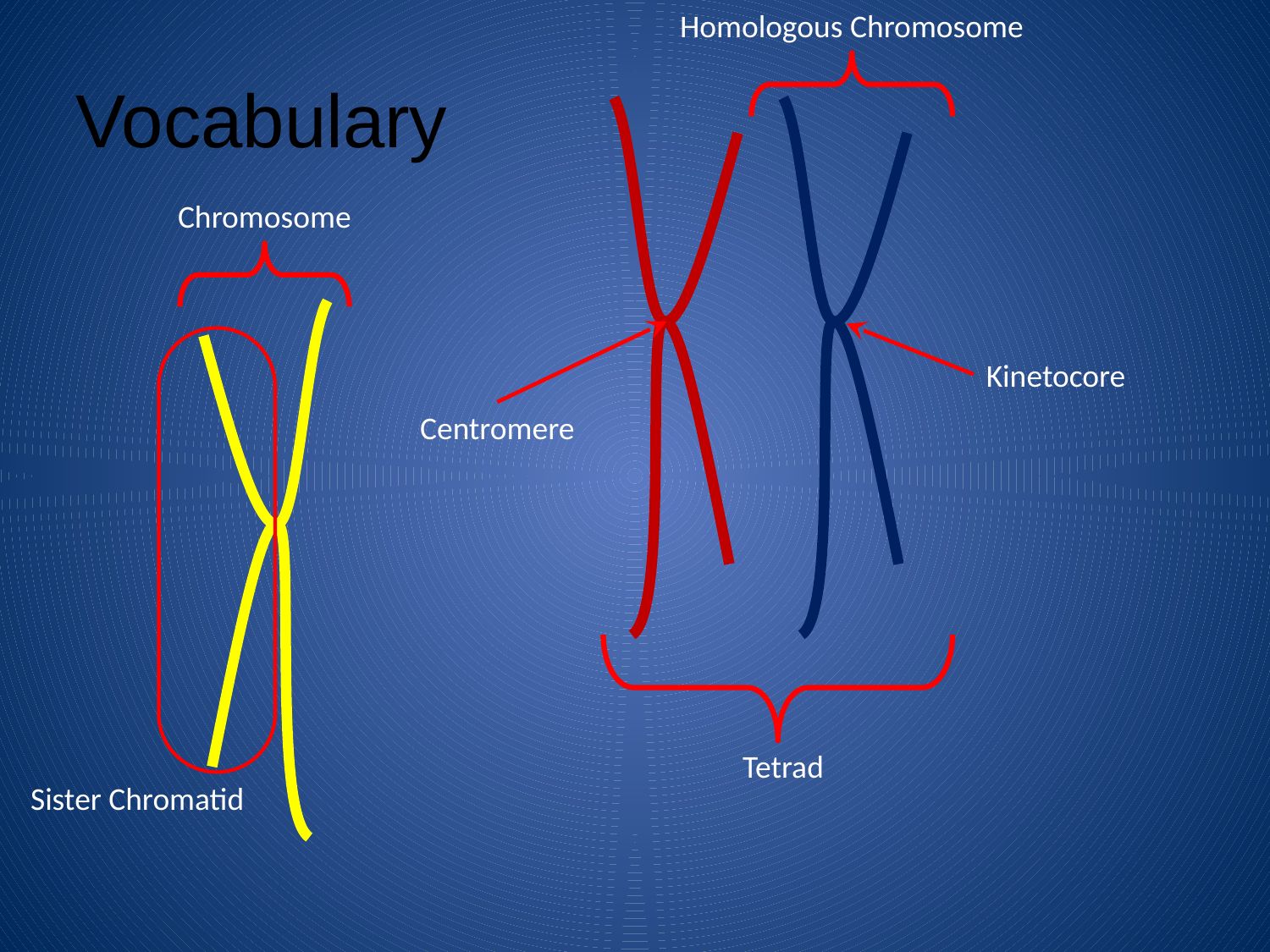

Homologous Chromosome

Vocabulary

Chromosome

Kinetocore

Centromere

Tetrad
Sister Chromatid